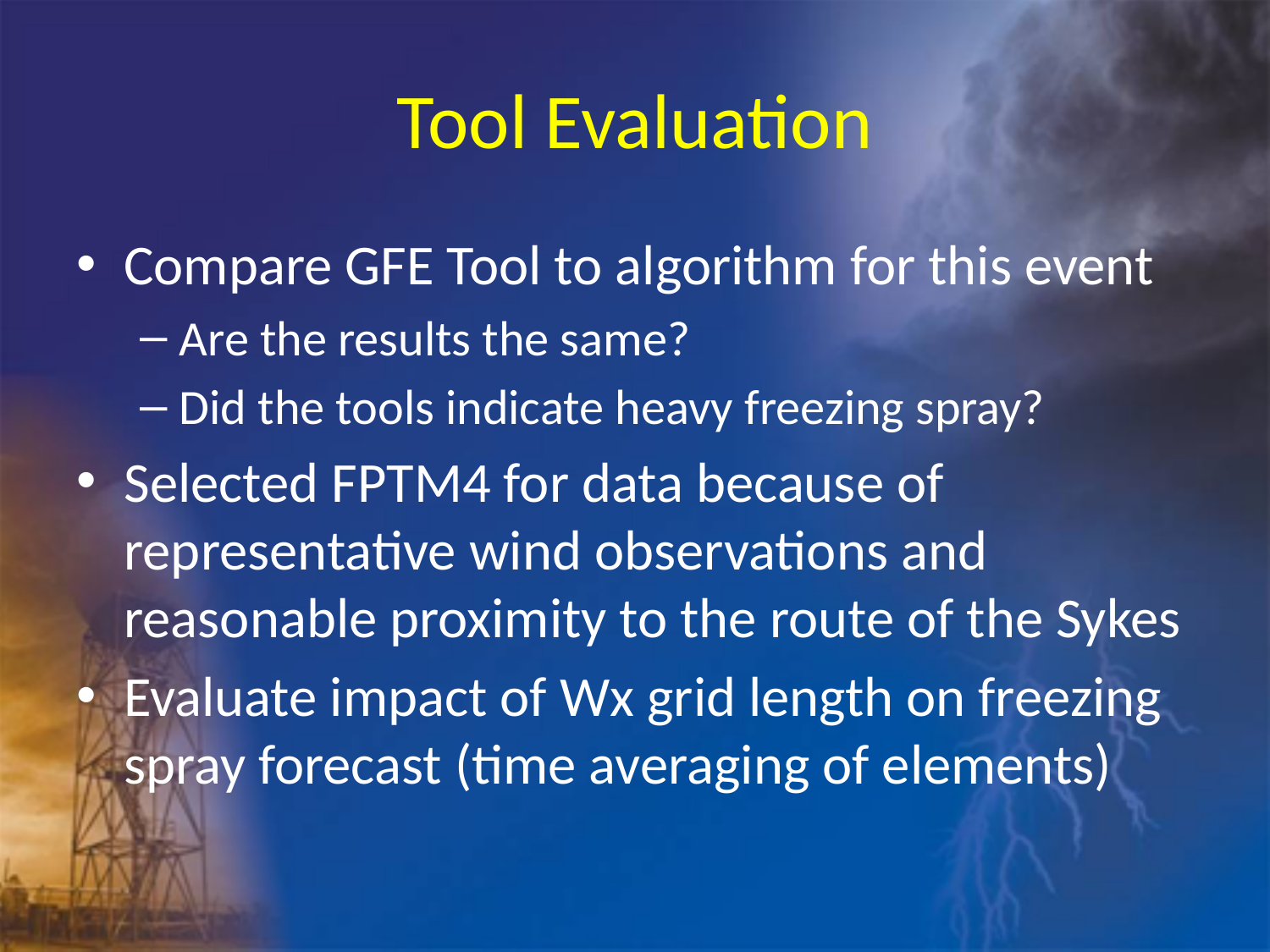

# Tool Evaluation
Compare GFE Tool to algorithm for this event
Are the results the same?
Did the tools indicate heavy freezing spray?
Selected FPTM4 for data because of representative wind observations and reasonable proximity to the route of the Sykes
Evaluate impact of Wx grid length on freezing spray forecast (time averaging of elements)